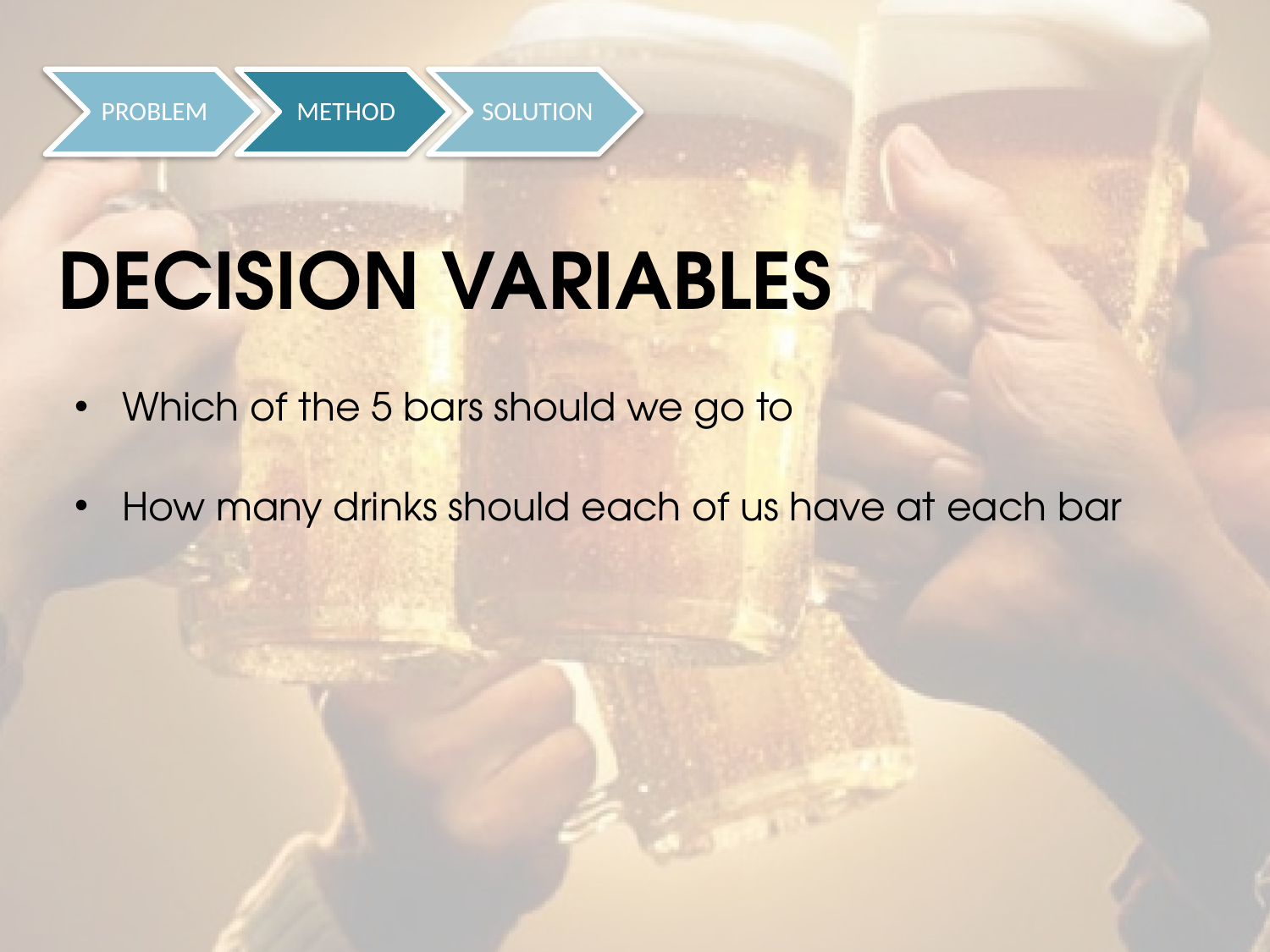

PROBLEM
METHOD
SOLUTION
# DECISION VARIABLES
Which of the 5 bars should we go to
How many drinks should each of us have at each bar